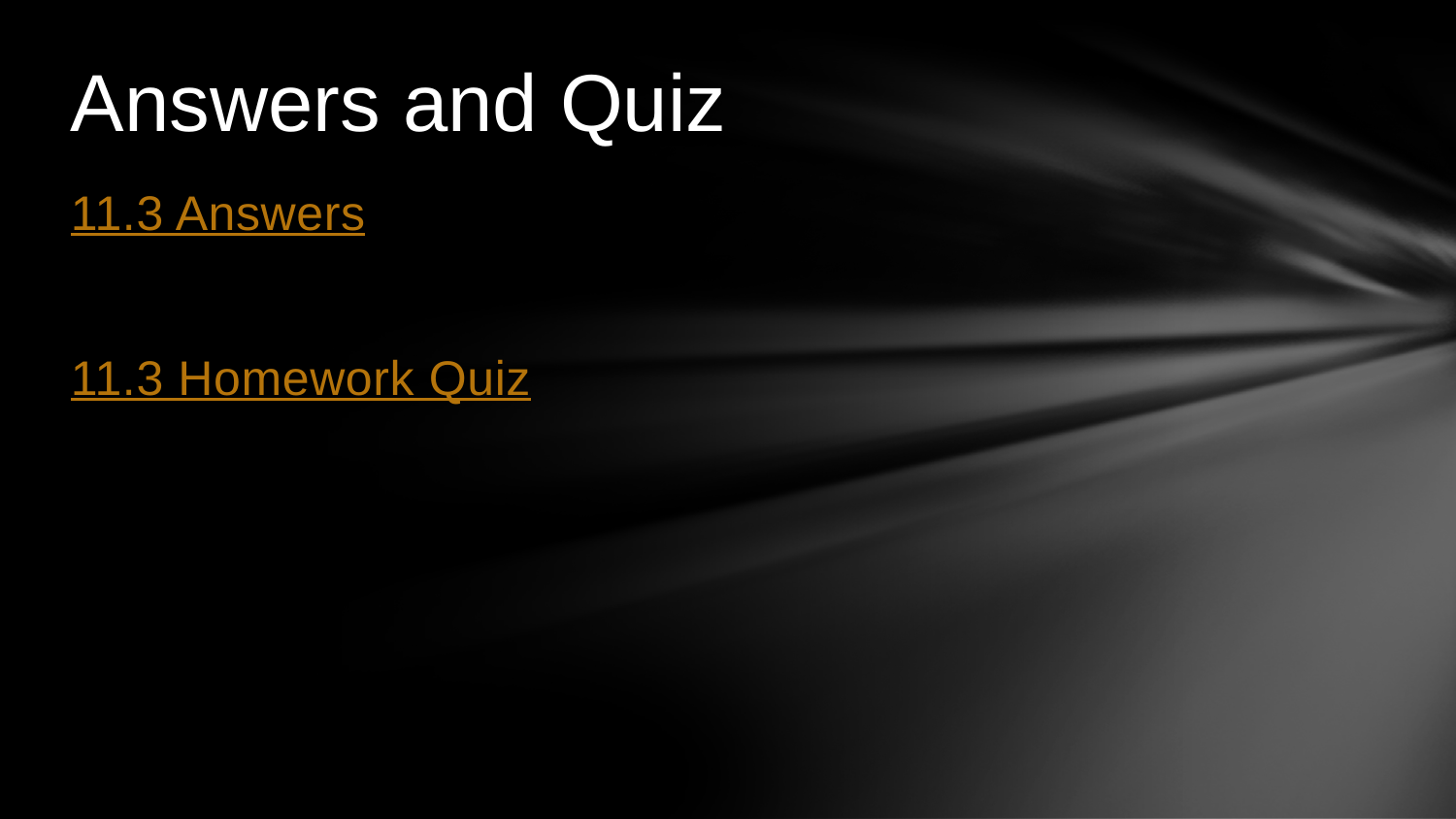

# Answers and Quiz
11.3 Answers

11.3 Homework Quiz